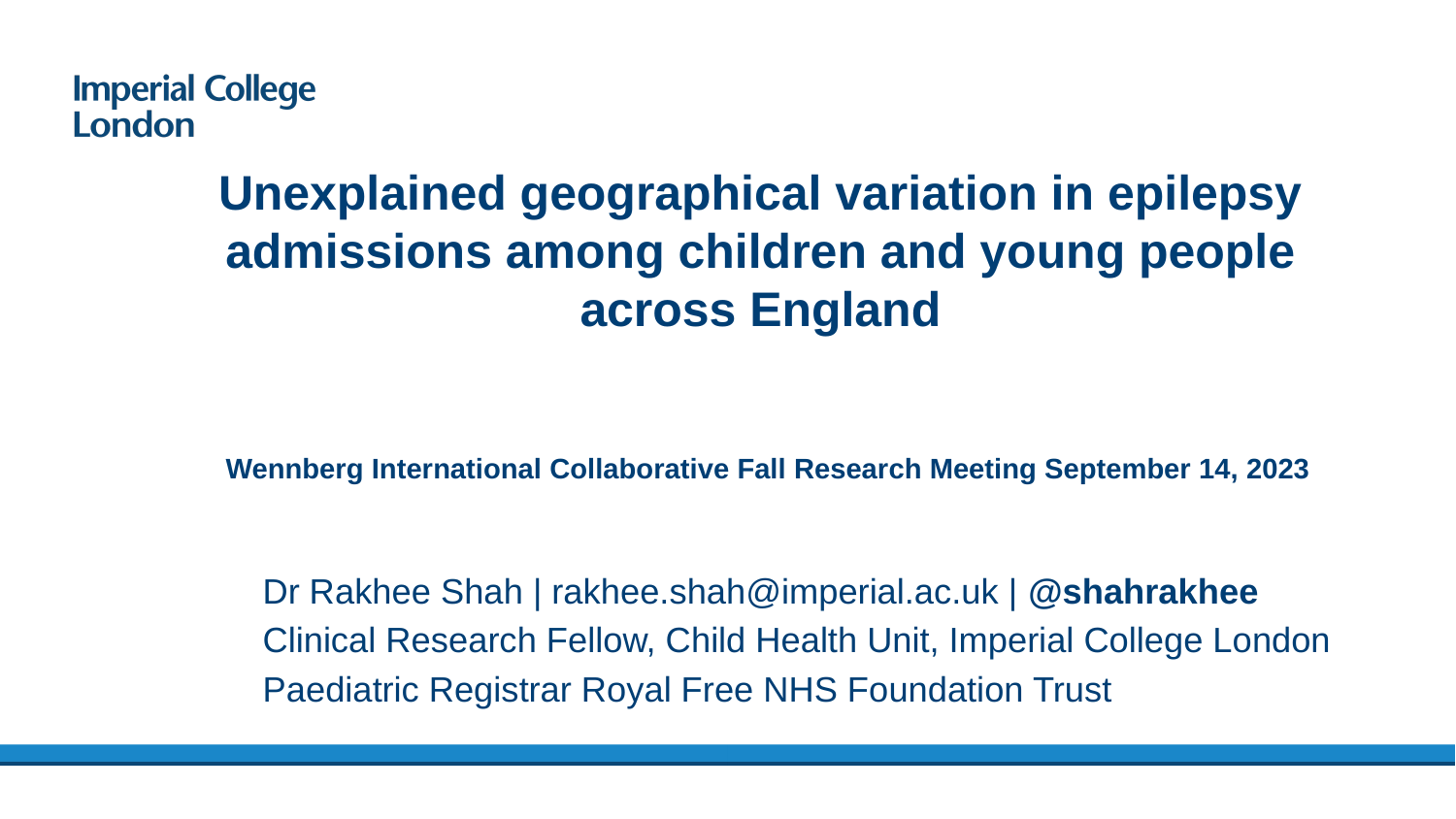

# Unexplained geographical variation in epilepsy admissions among children and young people across England
Wennberg International Collaborative Fall Research Meeting September 14, 2023
Dr Rakhee Shah | rakhee.shah@imperial.ac.uk | @shahrakhee
Clinical Research Fellow, Child Health Unit, Imperial College London
Paediatric Registrar Royal Free NHS Foundation Trust